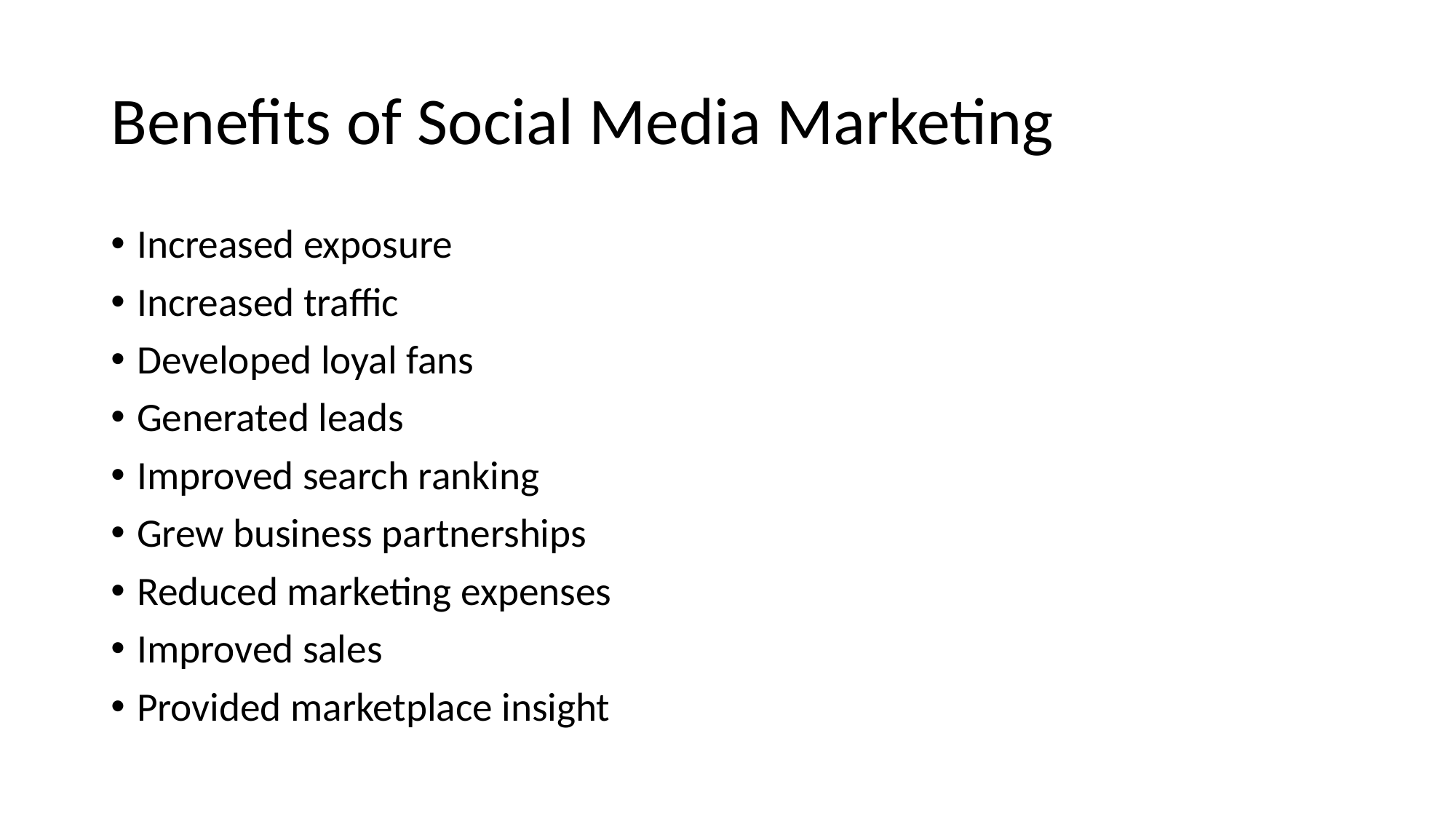

# Benefits of Social Media Marketing
Increased exposure
Increased traffic
Developed loyal fans
Generated leads
Improved search ranking
Grew business partnerships
Reduced marketing expenses
Improved sales
Provided marketplace insight